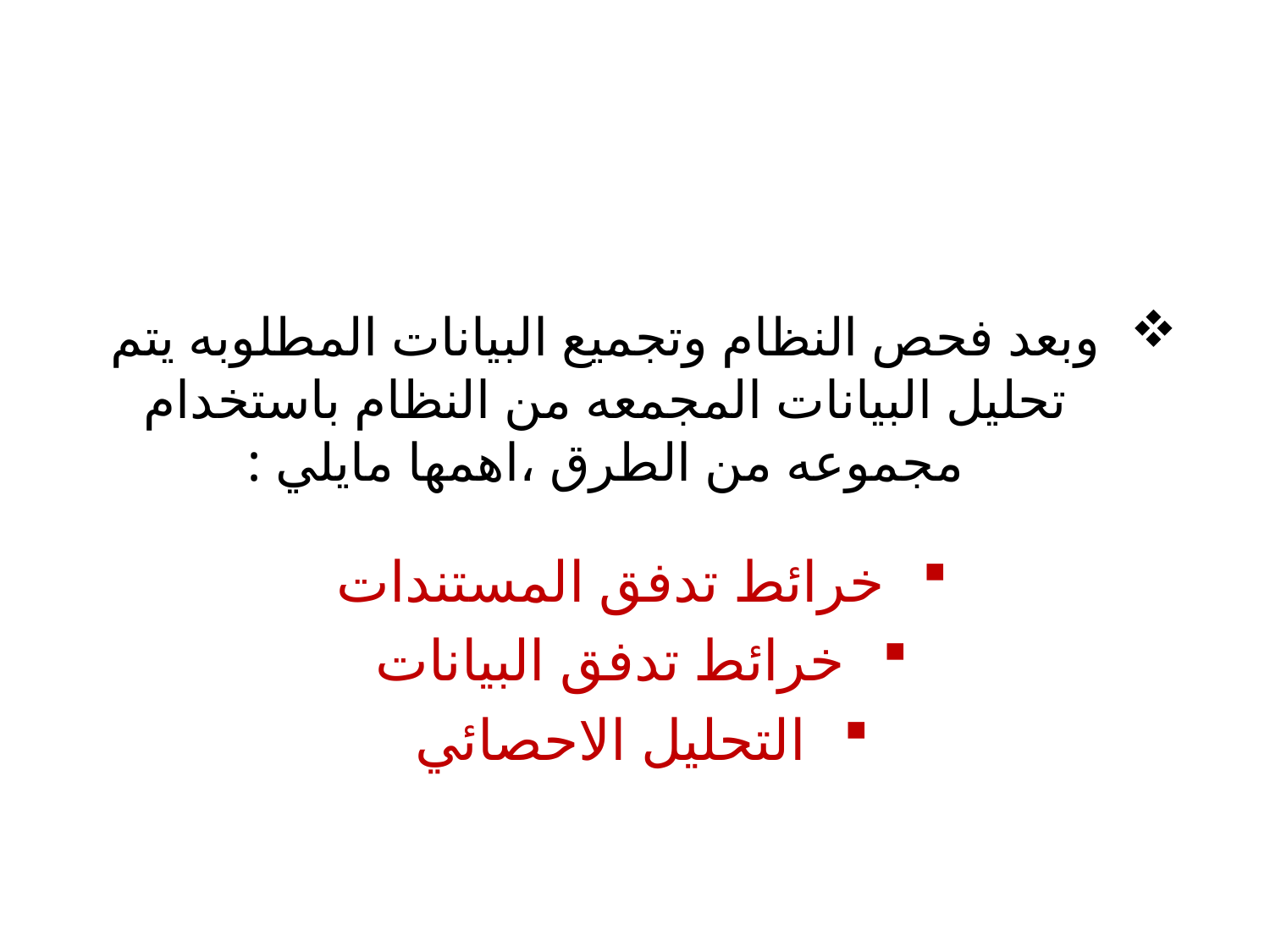

# وبعد فحص النظام وتجميع البيانات المطلوبه يتم تحليل البيانات المجمعه من النظام باستخدام مجموعه من الطرق ،اهمها مايلي :
خرائط تدفق المستندات
خرائط تدفق البيانات
التحليل الاحصائي